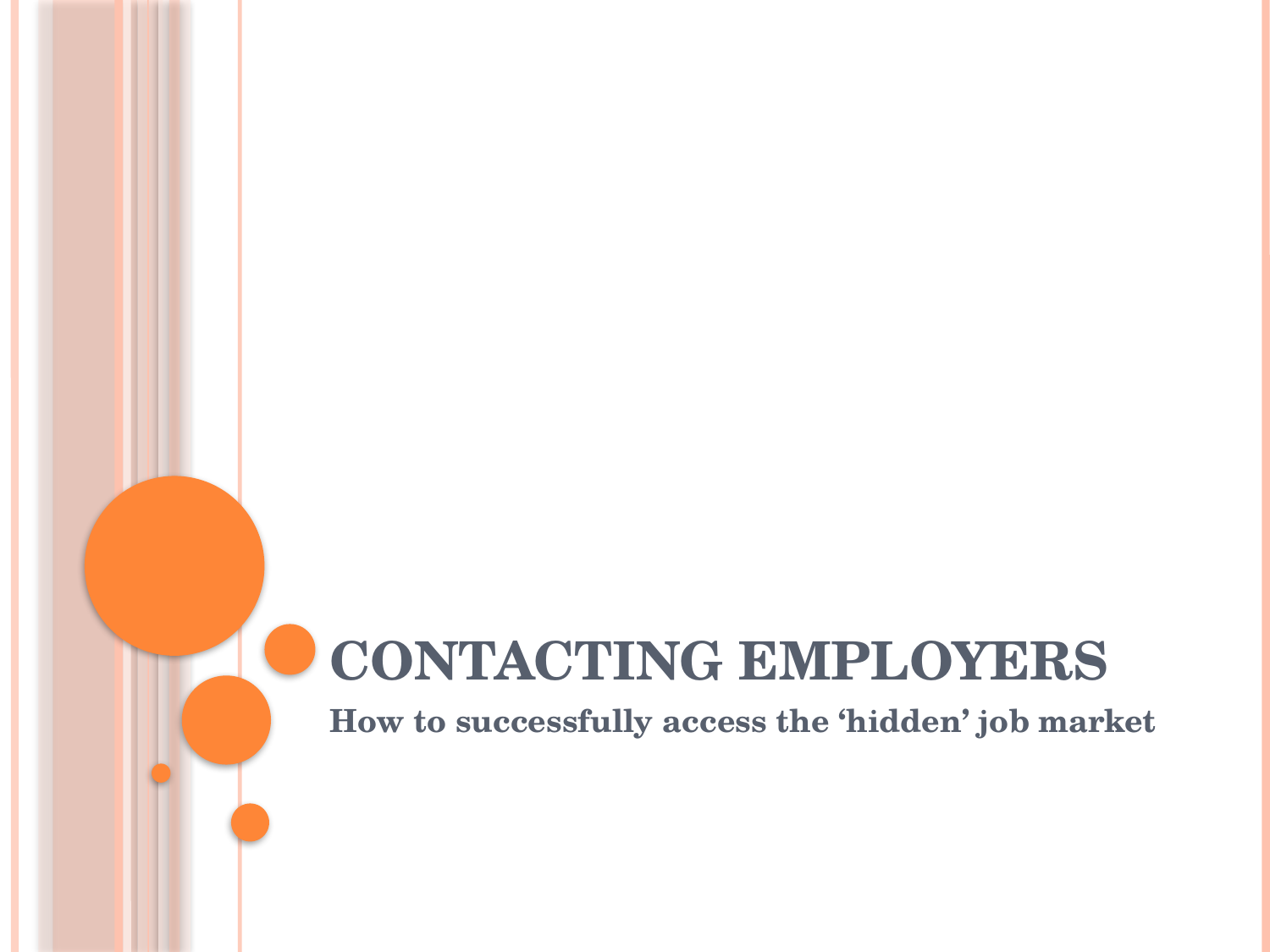

# Contacting employers
How to successfully access the ‘hidden’ job market